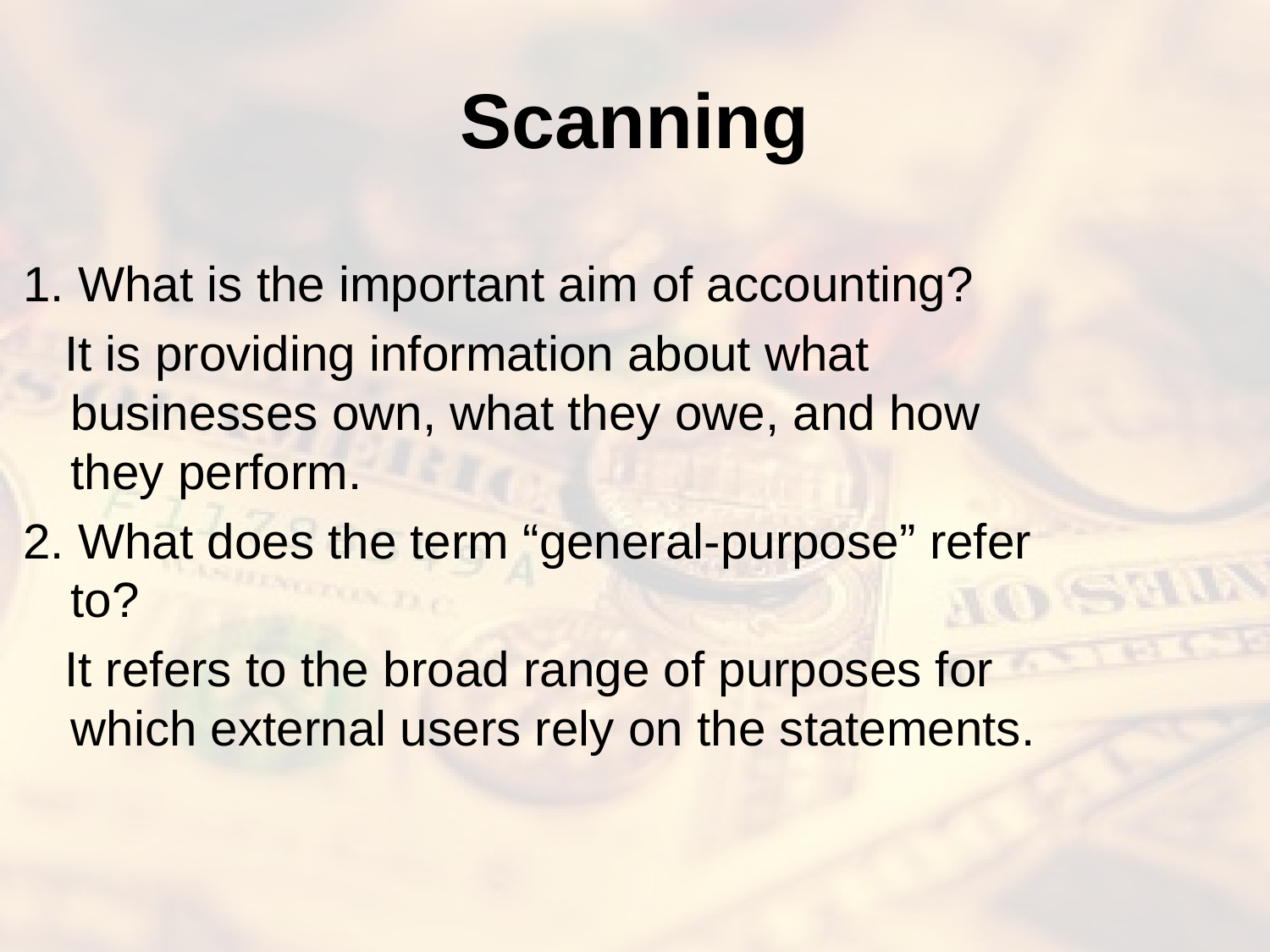

# Scanning
1. What is the important aim of accounting?
   It is providing information about what businesses own, what they owe, and how they perform.
2. What does the term “general-purpose” refer   to?
   It refers to the broad range of purposes for which external users rely on the statements.